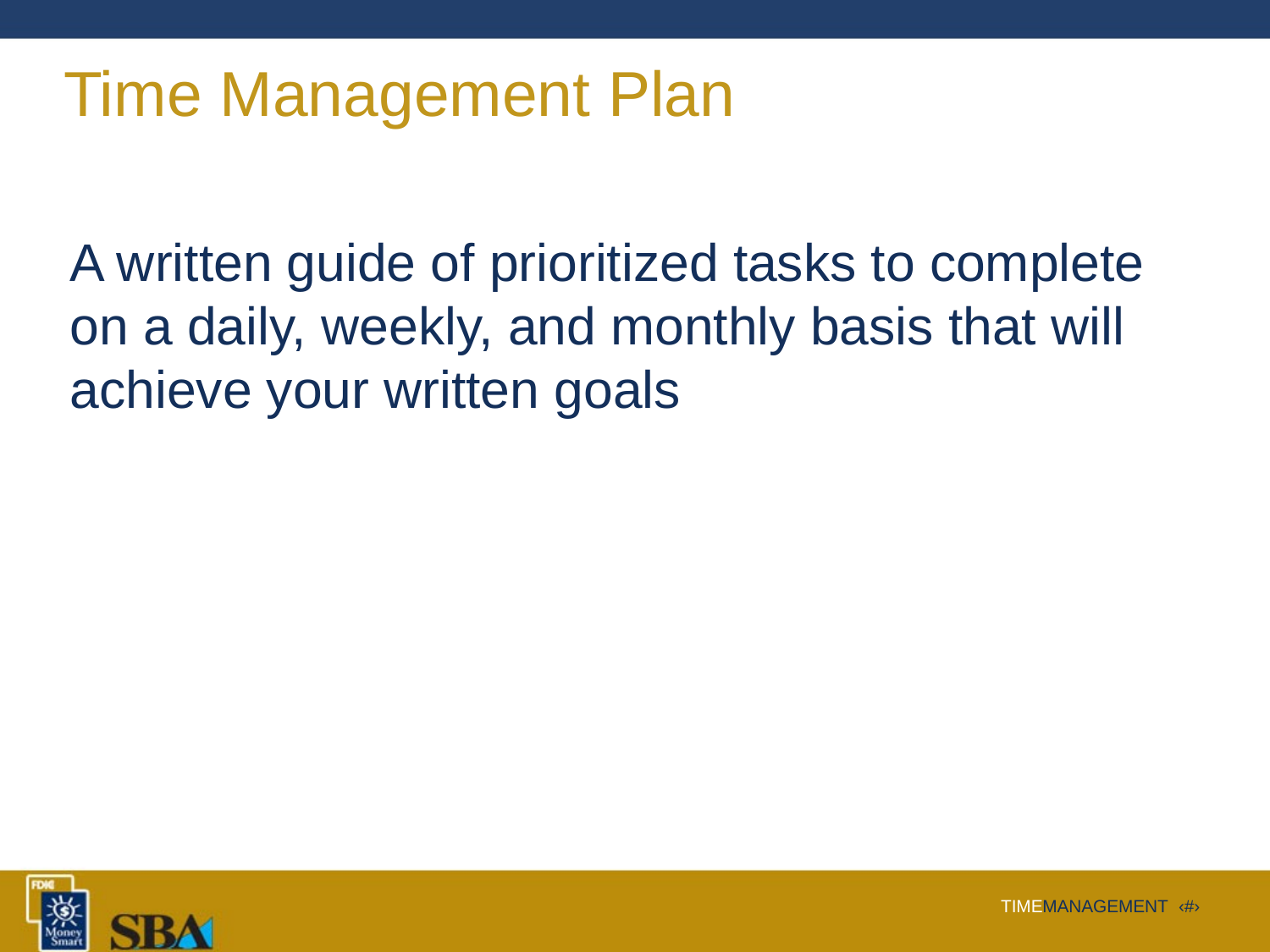

# Time Management Plan

A written guide of prioritized tasks to complete on a daily, weekly, and monthly basis that will achieve your written goals